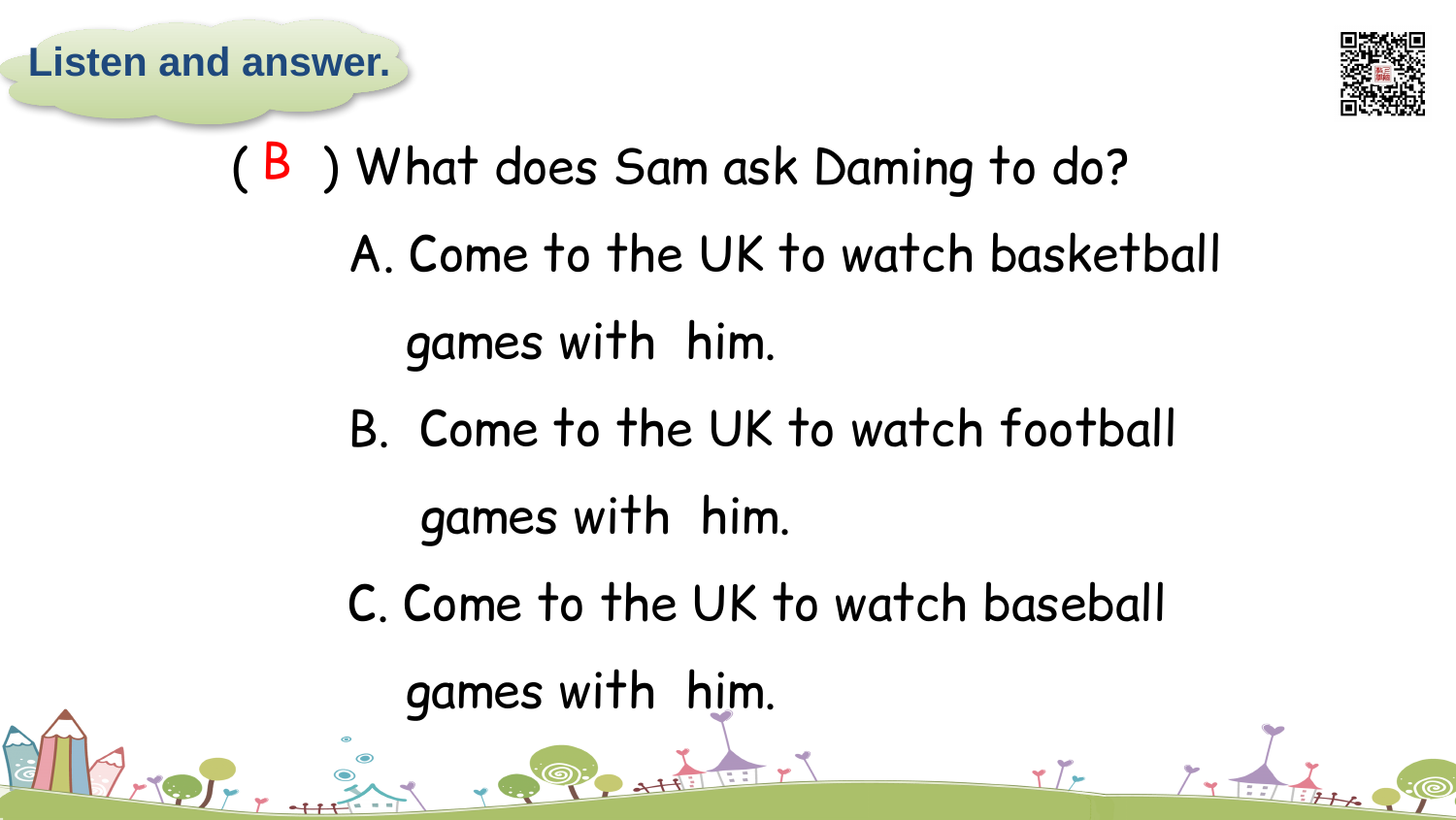

Listen and answer.
(     ) What does Sam ask Daming to do?
        A. Come to the UK to watch basketball
            games with  him.
        B.  Come to the UK to watch football
             games with  him.
        C. Come to the UK to watch baseball
            games with  him.

B